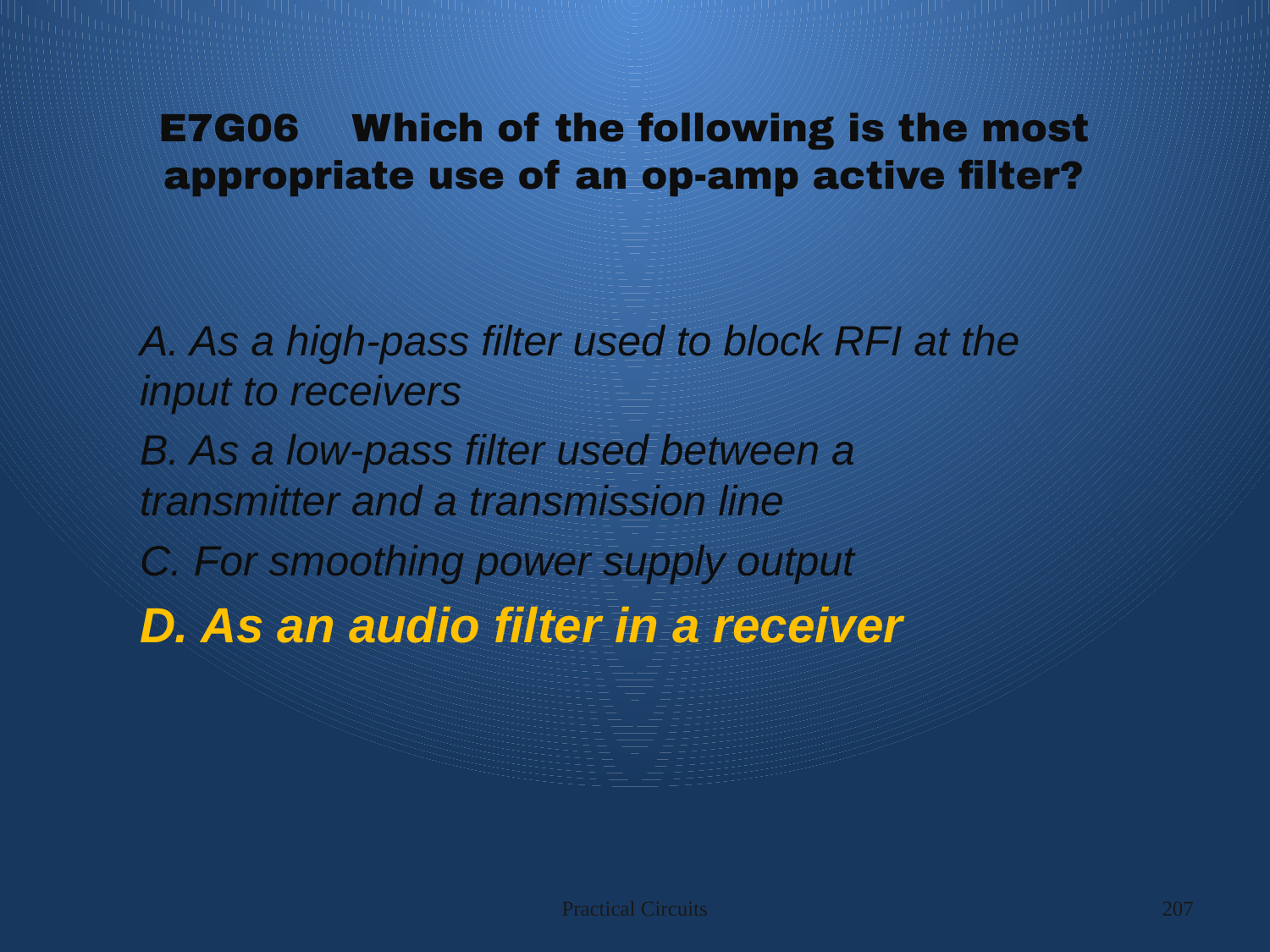

# E7G06    Which of the following is the most appropriate use of an op-amp active filter?
A. As a high-pass filter used to block RFI at the input to receivers
B. As a low-pass filter used between a transmitter and a transmission line
C. For smoothing power supply output
D. As an audio filter in a receiver
Practical Circuits
207